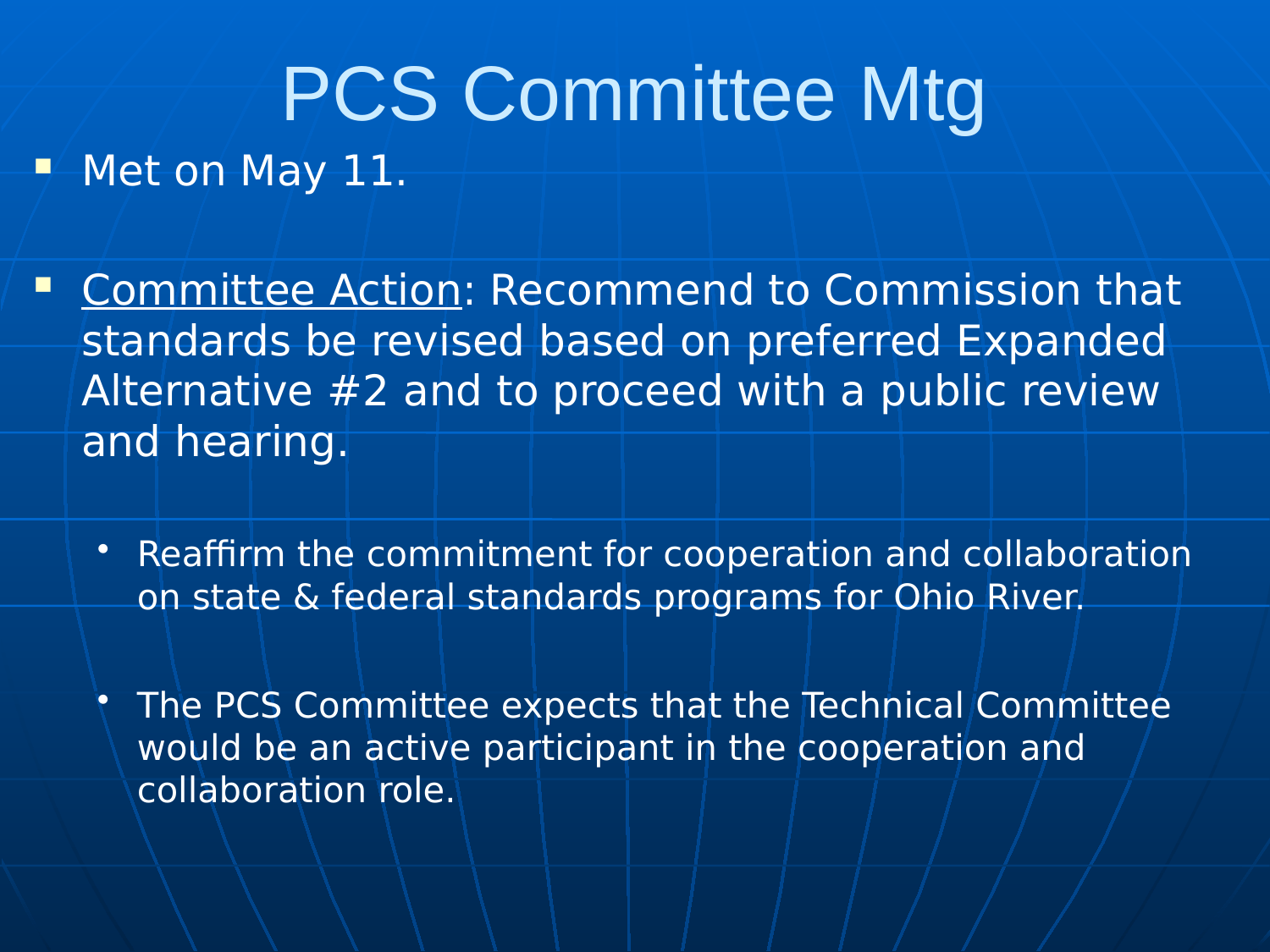

# PCS Committee Mtg
Met on May 11.

Committee Action: Recommend to Commission that standards be revised based on preferred Expanded Alternative #2 and to proceed with a public review and hearing.

Reaffirm the commitment for cooperation and collaboration on state & federal standards programs for Ohio River.

The PCS Committee expects that the Technical Committee would be an active participant in the cooperation and collaboration role.